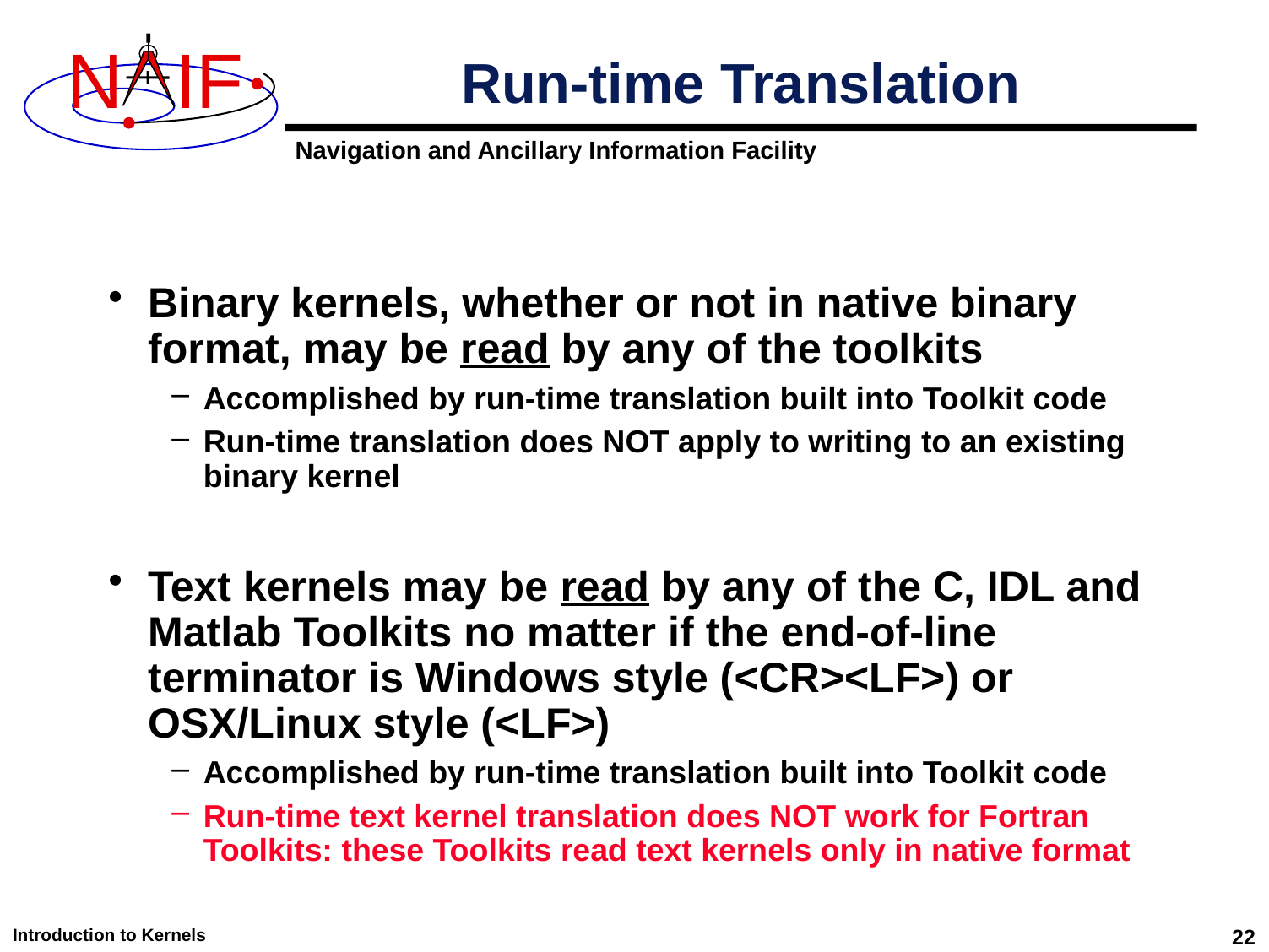

# Run-time Translation
Binary kernels, whether or not in native binary format, may be read by any of the toolkits
Accomplished by run-time translation built into Toolkit code
Run-time translation does NOT apply to writing to an existing binary kernel

Text kernels may be read by any of the C, IDL and Matlab Toolkits no matter if the end-of-line terminator is Windows style (<CR><LF>) or OSX/Linux style (<LF>)
Accomplished by run-time translation built into Toolkit code
Run-time text kernel translation does NOT work for Fortran Toolkits: these Toolkits read text kernels only in native format
Introduction to Kernels
22